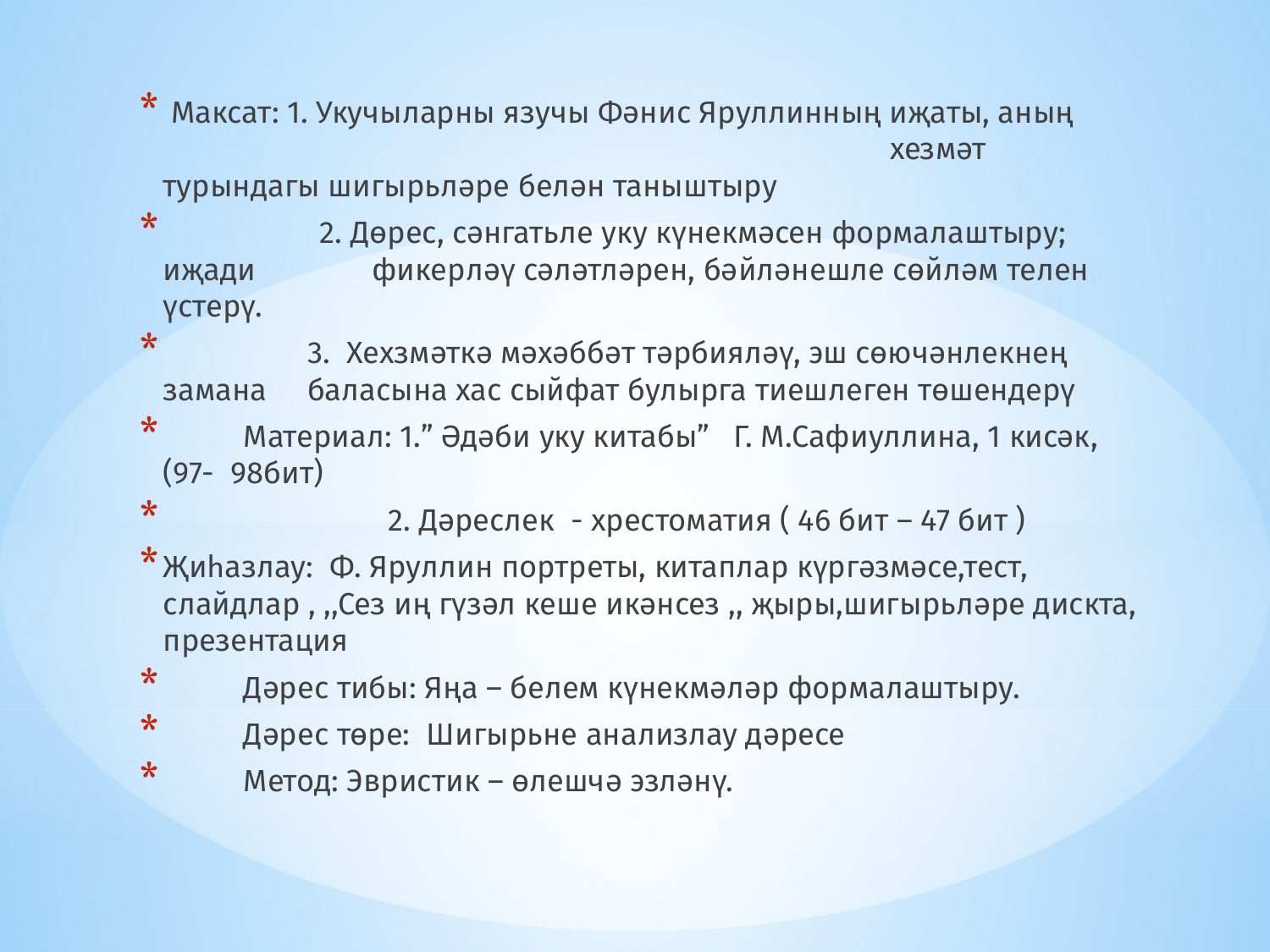

#
 Максат: 1. Укучыларны язучы Фәнис Яруллинның иҗаты, аның                                                                                         			   хезмәт турындагы шигырьләре белән таныштыру
		       2. Дөрес, сәнгатьле уку күнекмәсен формалаштыру; иҗади      			 фикерләү сәләтләрен, бәйләнешле сөйләм телен үстерү.
                  3.  Хехзмәткә мәхәббәт тәрбияләү, эш сөючәнлекнең замана     баласына хас сыйфат булырга тиешлеген төшендерү
          Материал: 1.” Әдәби уку китабы”   Г. М.Сафиуллина, 1 кисәк, (97-  98бит)
                            2. Дәреслек  - хрестоматия ( 46 бит – 47 бит )
Җиһазлау:  Ф. Яруллин портреты, китаплар күргәзмәсе,тест,
слайдлар , ,,Сез иң гүзәл кеше икәнсез ,, җыры,шигырьләре дискта, презентация
          Дәрес тибы: Яңа – белем күнекмәләр формалаштыру.
          Дәрес төре:  Шигырьне анализлау дәресе
          Метод: Эвристик – өлешчә эзләнү.